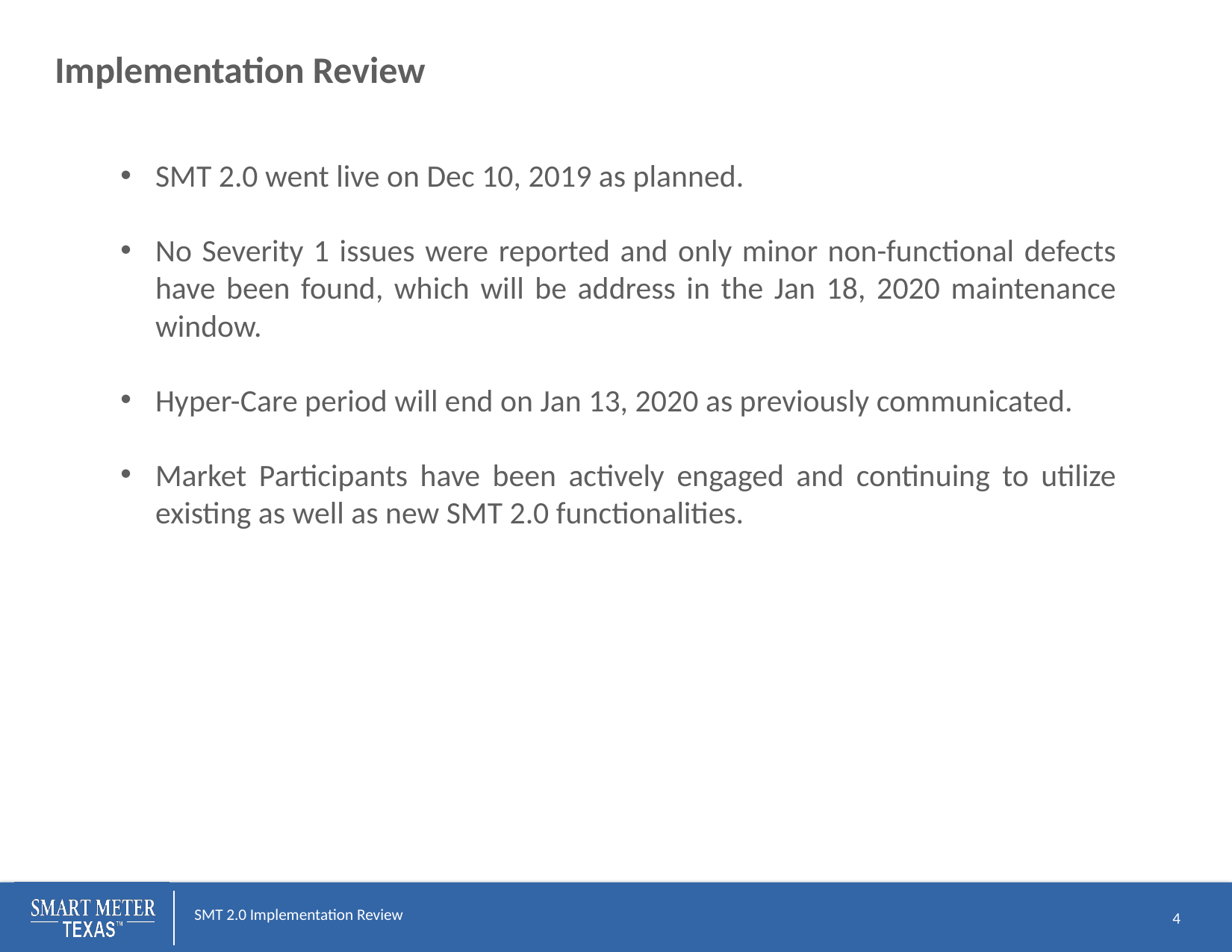

# Implementation Review

SMT 2.0 went live on Dec 10, 2019 as planned.

No Severity 1 issues were reported and only minor non-functional defects have been found, which will be address in the Jan 18, 2020 maintenance window.

Hyper-Care period will end on Jan 13, 2020 as previously communicated.

Market Participants have been actively engaged and continuing to utilize existing as well as new SMT 2.0 functionalities.

4